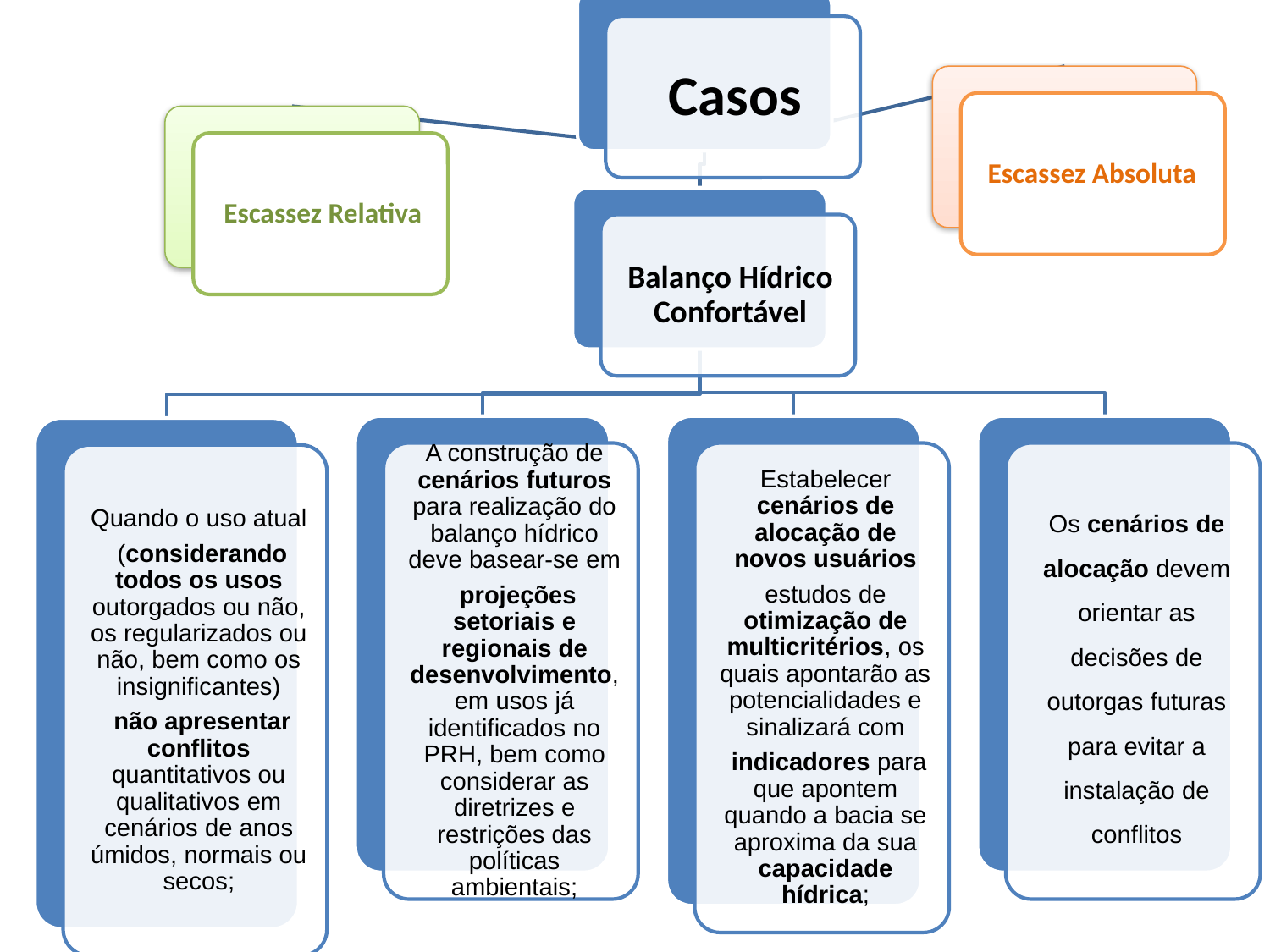

Casos
Escassez Relativa
Balanço Hídrico Confortável
Quando o uso atual
 (considerando todos os usos outorgados ou não, os regularizados ou não, bem como os insignificantes)
 não apresentar conflitos quantitativos ou qualitativos em cenários de anos úmidos, normais ou secos;
A construção de cenários futuros para realização do balanço hídrico deve basear-se em
 projeções setoriais e regionais de desenvolvimento, em usos já identificados no PRH, bem como considerar as diretrizes e restrições das políticas ambientais;
Estabelecer cenários de alocação de novos usuários
estudos de otimização de multicritérios, os quais apontarão as potencialidades e sinalizará com
 indicadores para que apontem quando a bacia se aproxima da sua capacidade hídrica;
Os cenários de alocação devem orientar as decisões de outorgas futuras para evitar a instalação de conflitos
Escassez Absoluta